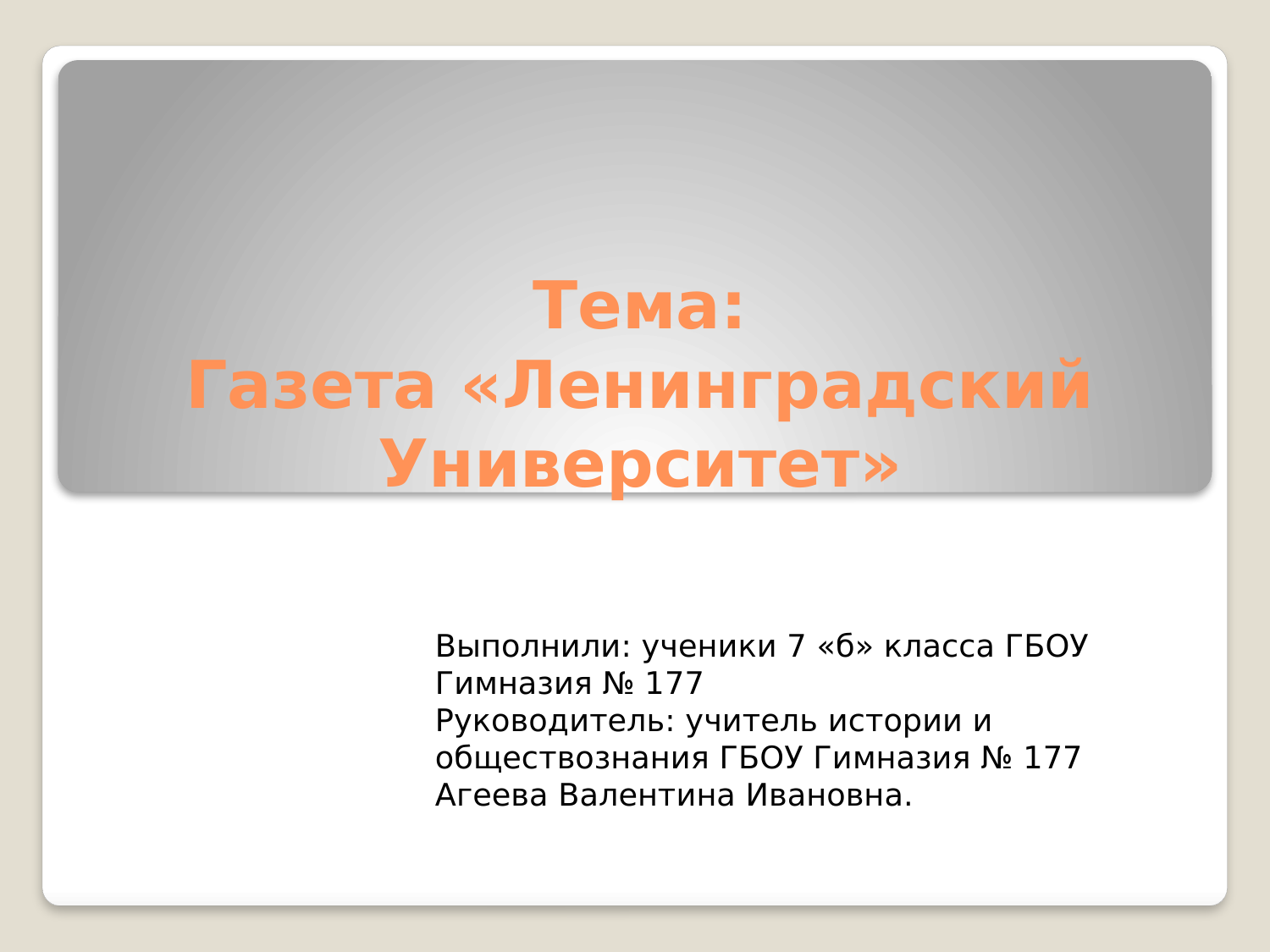

# Тема: Газета «Ленинградский Университет»
Выполнили: ученики 7 «б» класса ГБОУ Гимназия № 177
Руководитель: учитель истории и обществознания ГБОУ Гимназия № 177     Агеева Валентина Ивановна.